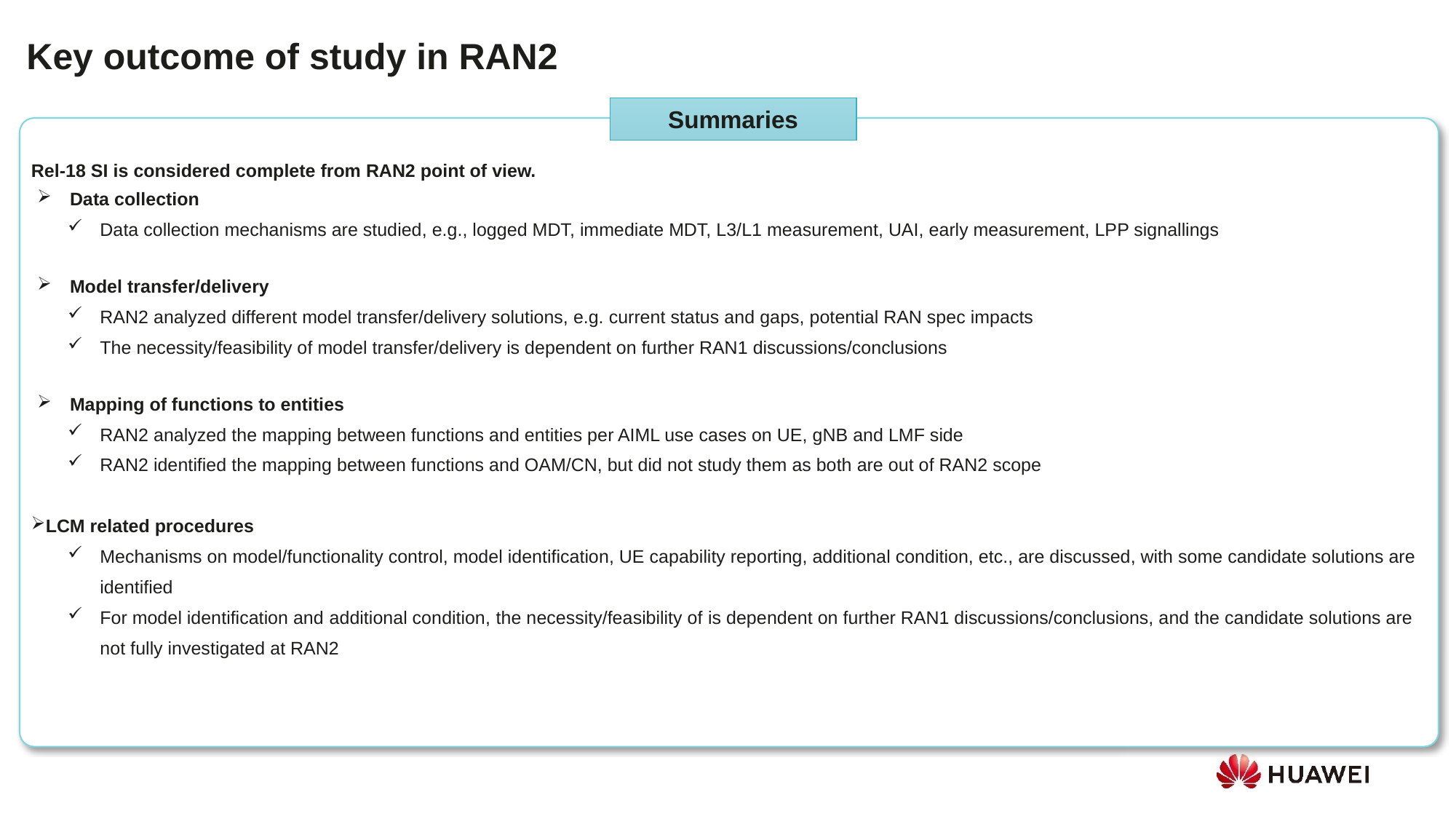

Key outcome of study in RAN2
Summaries

Rel-18 SI is considered complete from RAN2 point of view.
Data collection
Data collection mechanisms are studied, e.g., logged MDT, immediate MDT, L3/L1 measurement, UAI, early measurement, LPP signallings

Model transfer/delivery
RAN2 analyzed different model transfer/delivery solutions, e.g. current status and gaps, potential RAN spec impacts
The necessity/feasibility of model transfer/delivery is dependent on further RAN1 discussions/conclusions

Mapping of functions to entities
RAN2 analyzed the mapping between functions and entities per AIML use cases on UE, gNB and LMF side
RAN2 identified the mapping between functions and OAM/CN, but did not study them as both are out of RAN2 scope

LCM related procedures
Mechanisms on model/functionality control, model identification, UE capability reporting, additional condition, etc., are discussed, with some candidate solutions are identified
For model identification and additional condition, the necessity/feasibility of is dependent on further RAN1 discussions/conclusions, and the candidate solutions are not fully investigated at RAN2